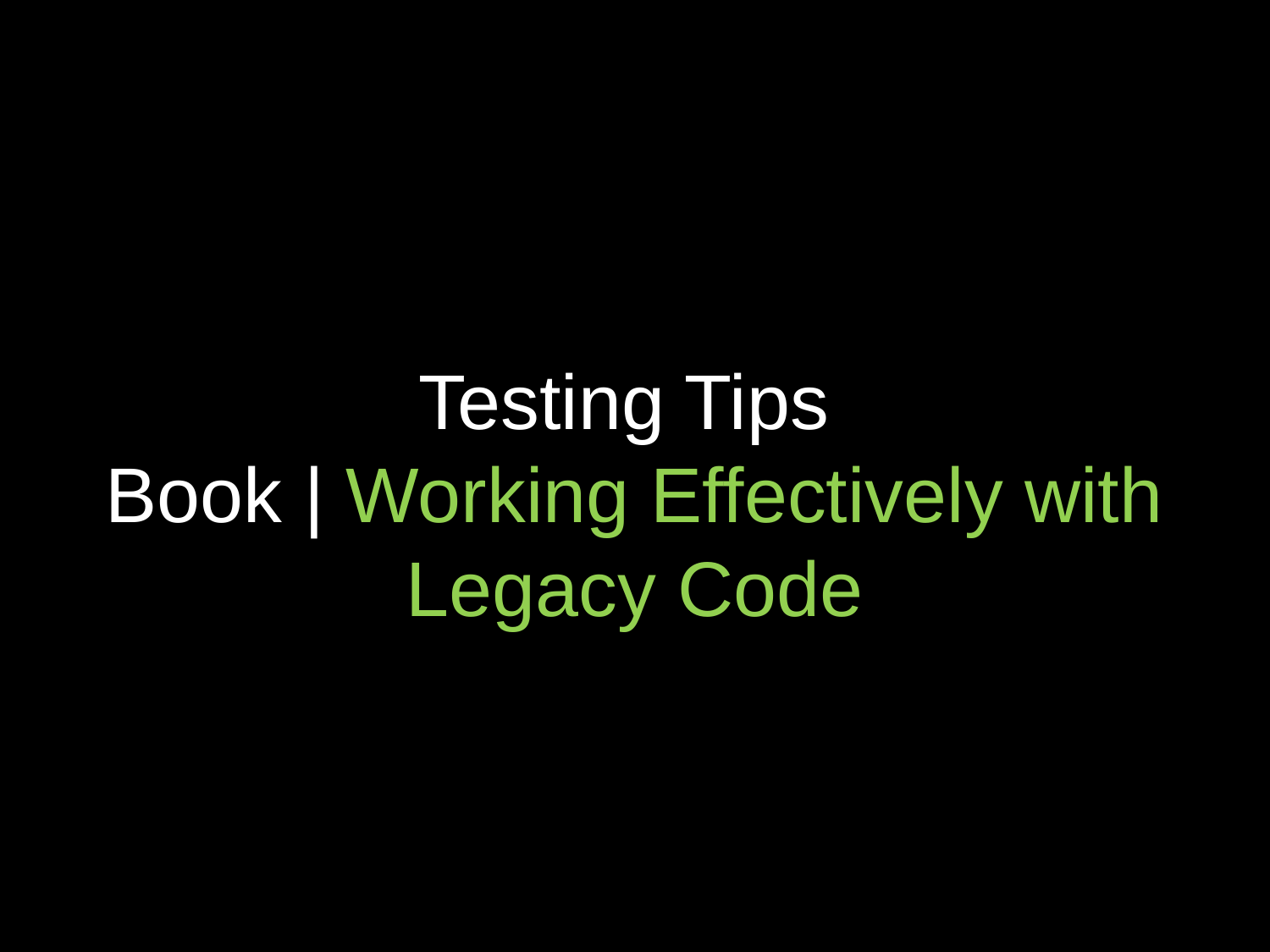

# Testing Tips Book | Working Effectively with Legacy Code